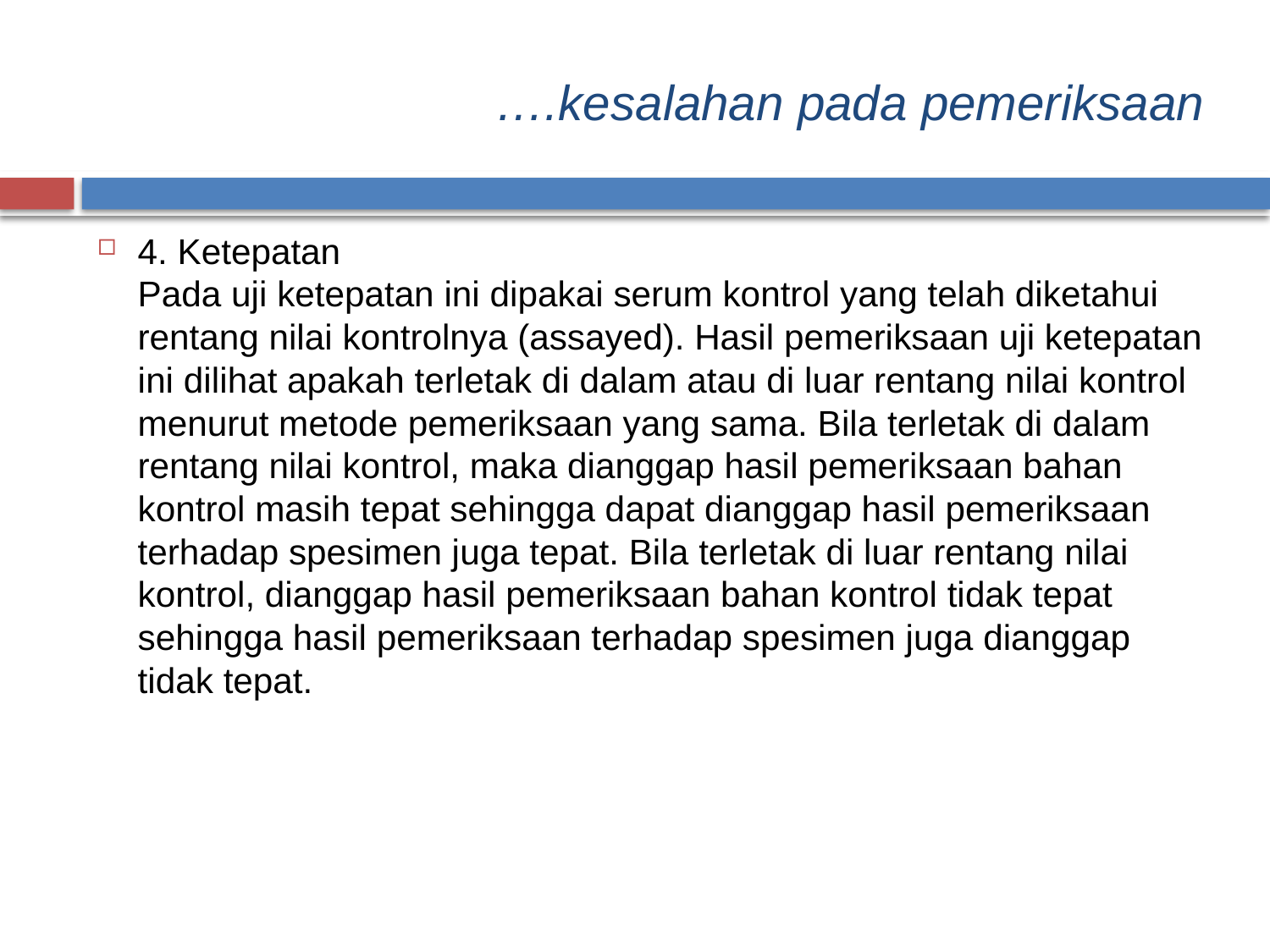

# ….kesalahan pada pemeriksaan
4. Ketepatan
Pada uji ketepatan ini dipakai serum kontrol yang telah diketahui rentang nilai kontrolnya (assayed). Hasil pemeriksaan uji ketepatan ini dilihat apakah terletak di dalam atau di luar rentang nilai kontrol menurut metode pemeriksaan yang sama. Bila terletak di dalam rentang nilai kontrol, maka dianggap hasil pemeriksaan bahan kontrol masih tepat sehingga dapat dianggap hasil pemeriksaan terhadap spesimen juga tepat. Bila terletak di luar rentang nilai kontrol, dianggap hasil pemeriksaan bahan kontrol tidak tepat sehingga hasil pemeriksaan terhadap spesimen juga dianggap tidak tepat.